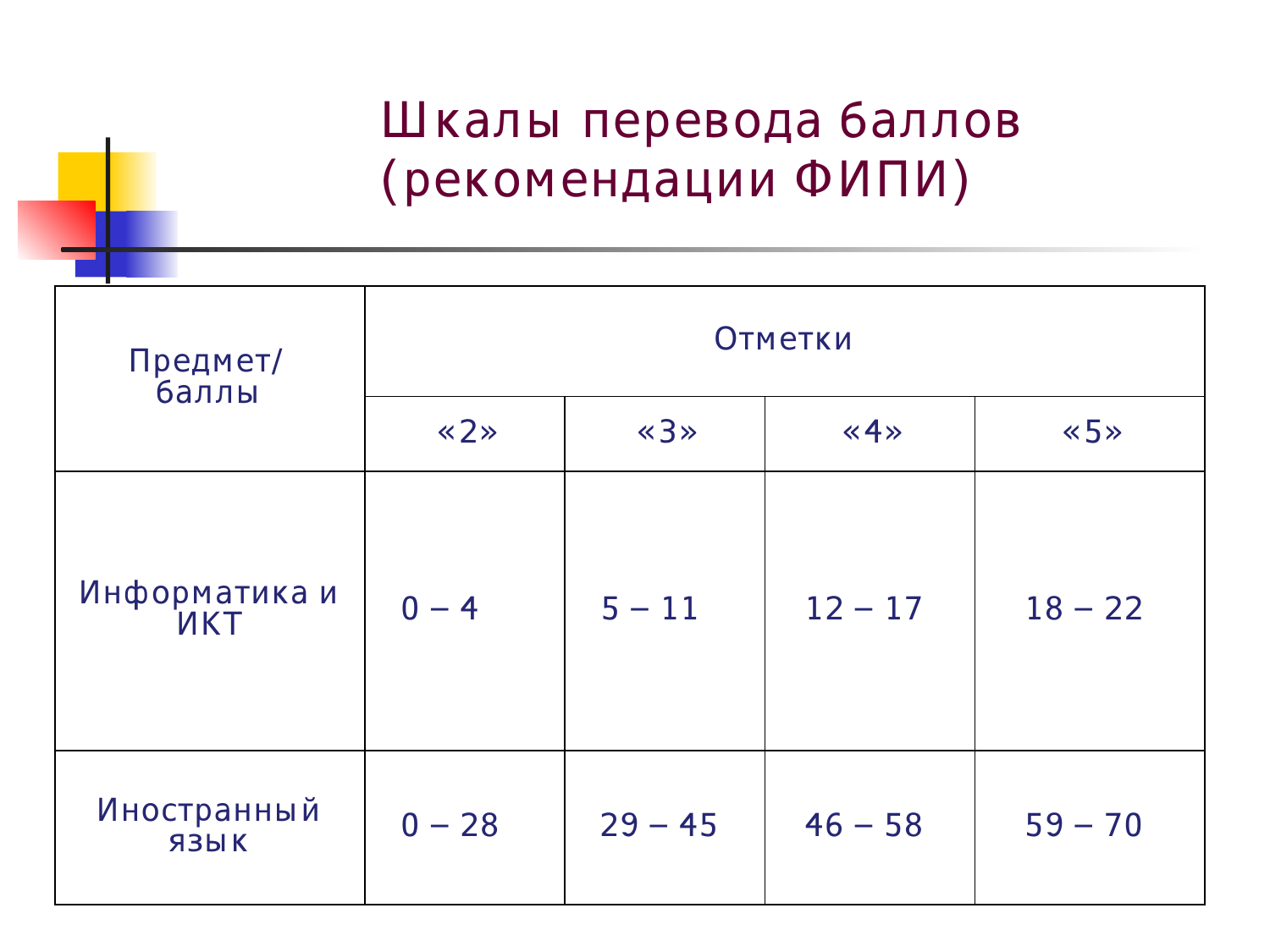

Шкалы перевода баллов (рекомендации ФИПИ)
| Предмет/ баллы | Отметки |  |  |  |
| --- | --- | --- | --- | --- |
|  | «2» | «3» | «4» | «5» |
| Информатика и ИКТ | 0 – 4 | 5 – 11 | 12 – 17 | 18 – 22 |
| Иностранный язык | 0 – 28 | 29 – 45 | 46 – 58 | 59 – 70 |